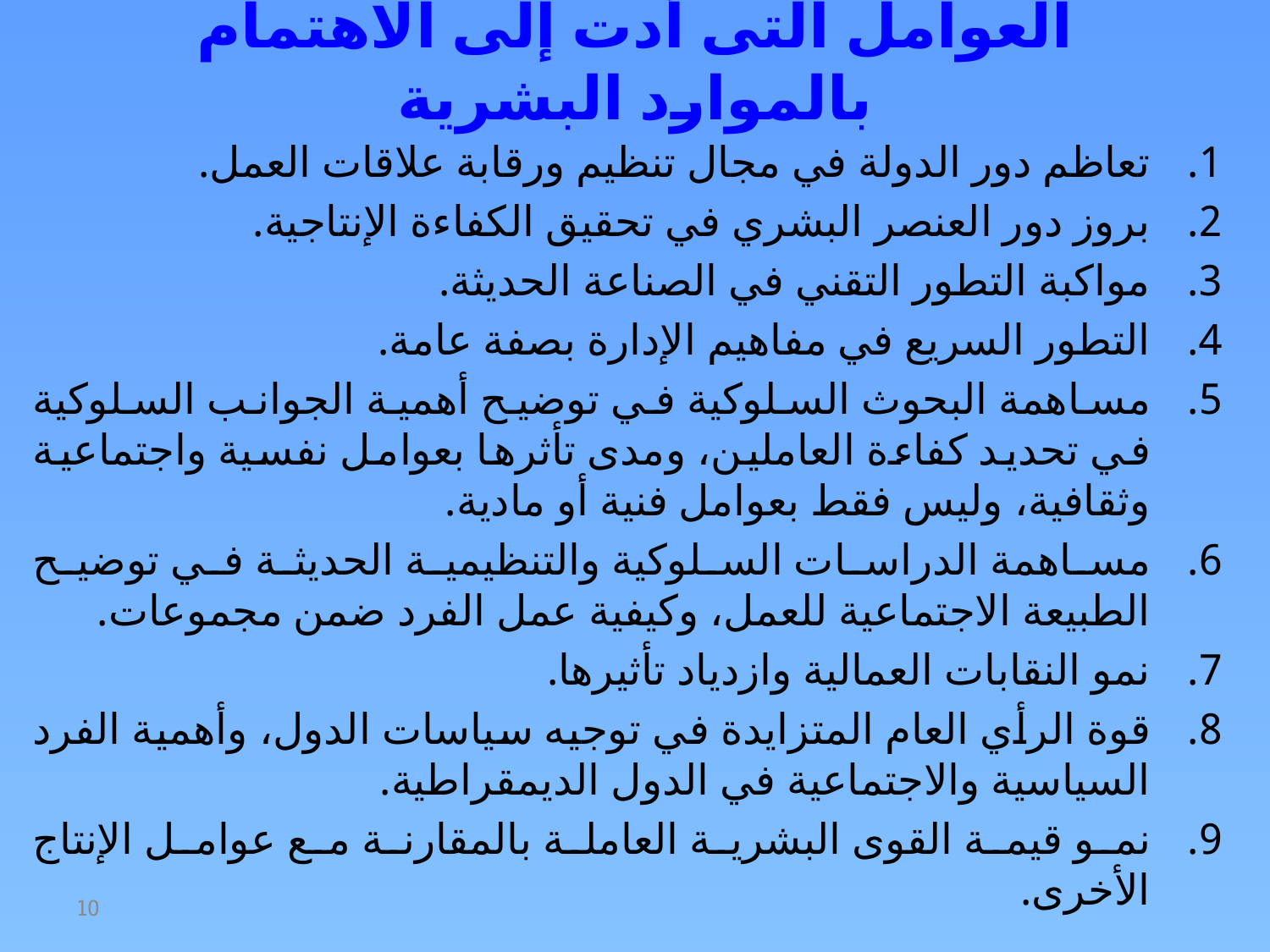

# العوامل التى أدت إلى الاهتمام بالموارد البشرية
تعاظم دور الدولة في مجال تنظيم ورقابة علاقات العمل.
بروز دور العنصر البشري في تحقيق الكفاءة الإنتاجية.
مواكبة التطور التقني في الصناعة الحديثة.
التطور السريع في مفاهيم الإدارة بصفة عامة.
مساهمة البحوث السلوكية في توضيح أهمية الجوانب السلوكية في تحديد كفاءة العاملين، ومدى تأثرها بعوامل نفسية واجتماعية وثقافية، وليس فقط بعوامل فنية أو مادية.
مساهمة الدراسات السلوكية والتنظيمية الحديثة في توضيح الطبيعة الاجتماعية للعمل، وكيفية عمل الفرد ضمن مجموعات.
نمو النقابات العمالية وازدياد تأثيرها.
قوة الرأي العام المتزايدة في توجيه سياسات الدول، وأهمية الفرد السياسية والاجتماعية في الدول الديمقراطية.
نمو قيمة القوى البشرية العاملة بالمقارنة مع عوامل الإنتاج الأخرى.

10